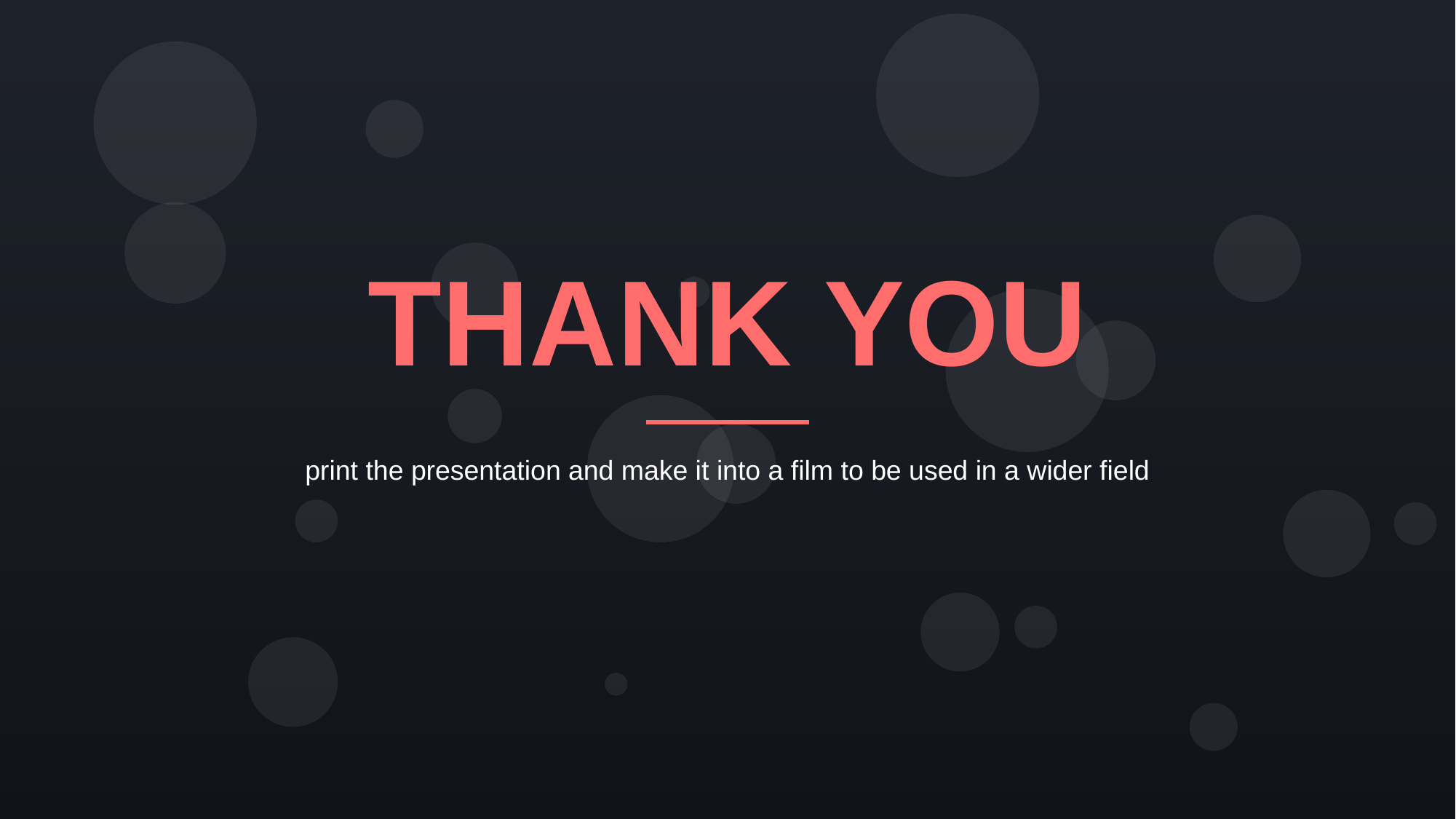

THANK YOU
print the presentation and make it into a film to be used in a wider field